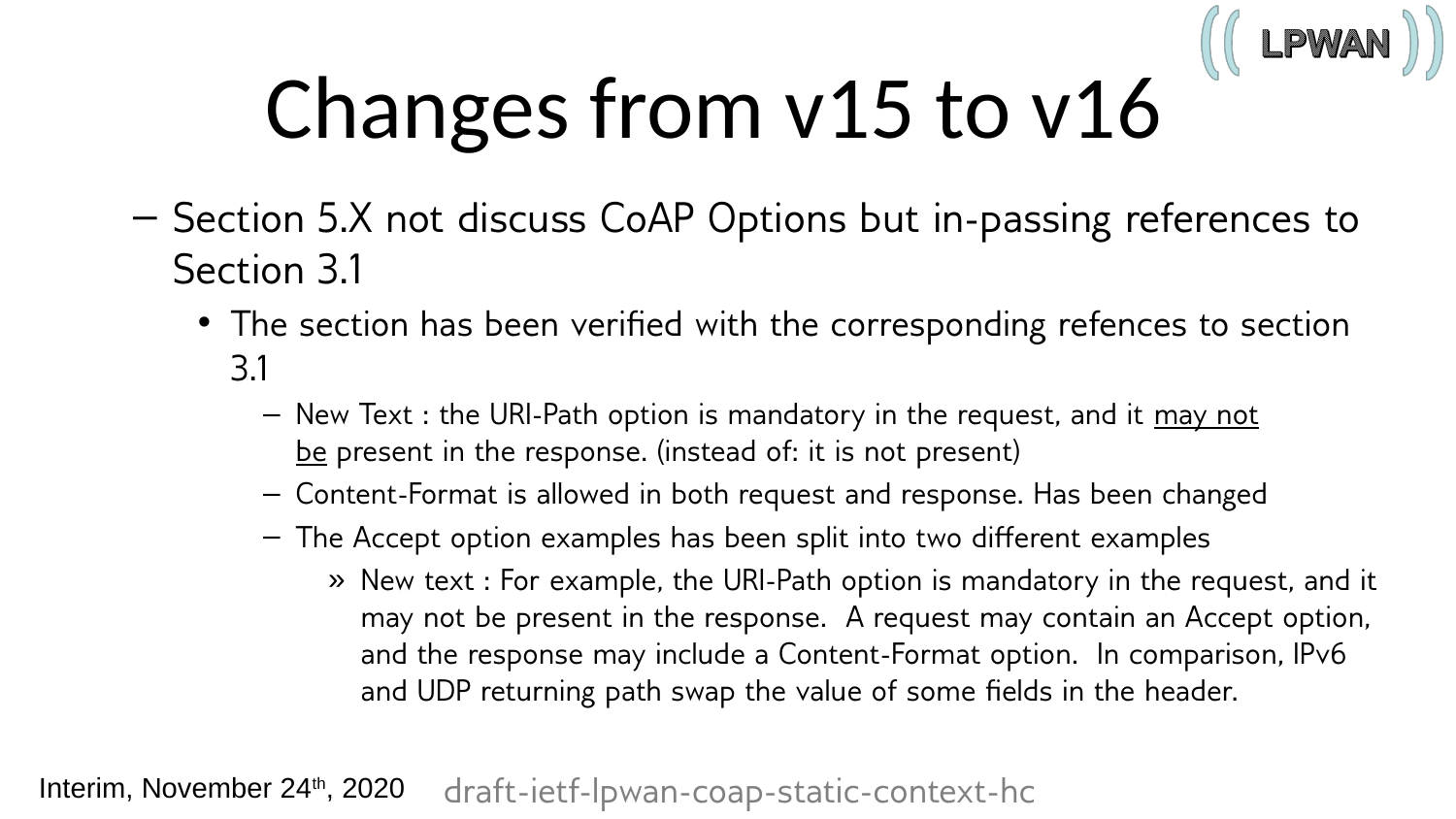

# Changes from v15 to v16
Section 5.X not discuss CoAP Options but in-passing references to Section 3.1
The section has been verified with the corresponding refences to section 3.1
New Text : the URI-Path option is mandatory in the request, and it may not be present in the response. (instead of: it is not present)
Content-Format is allowed in both request and response. Has been changed
The Accept option examples has been split into two different examples
New text : For example, the URI-Path option is mandatory in the request, and it may not be present in the response.  A request may contain an Accept option, and the response may include a Content-Format option.  In comparison, IPv6 and UDP returning path swap the value of some fields in the header.

draft-ietf-lpwan-coap-static-context-hc